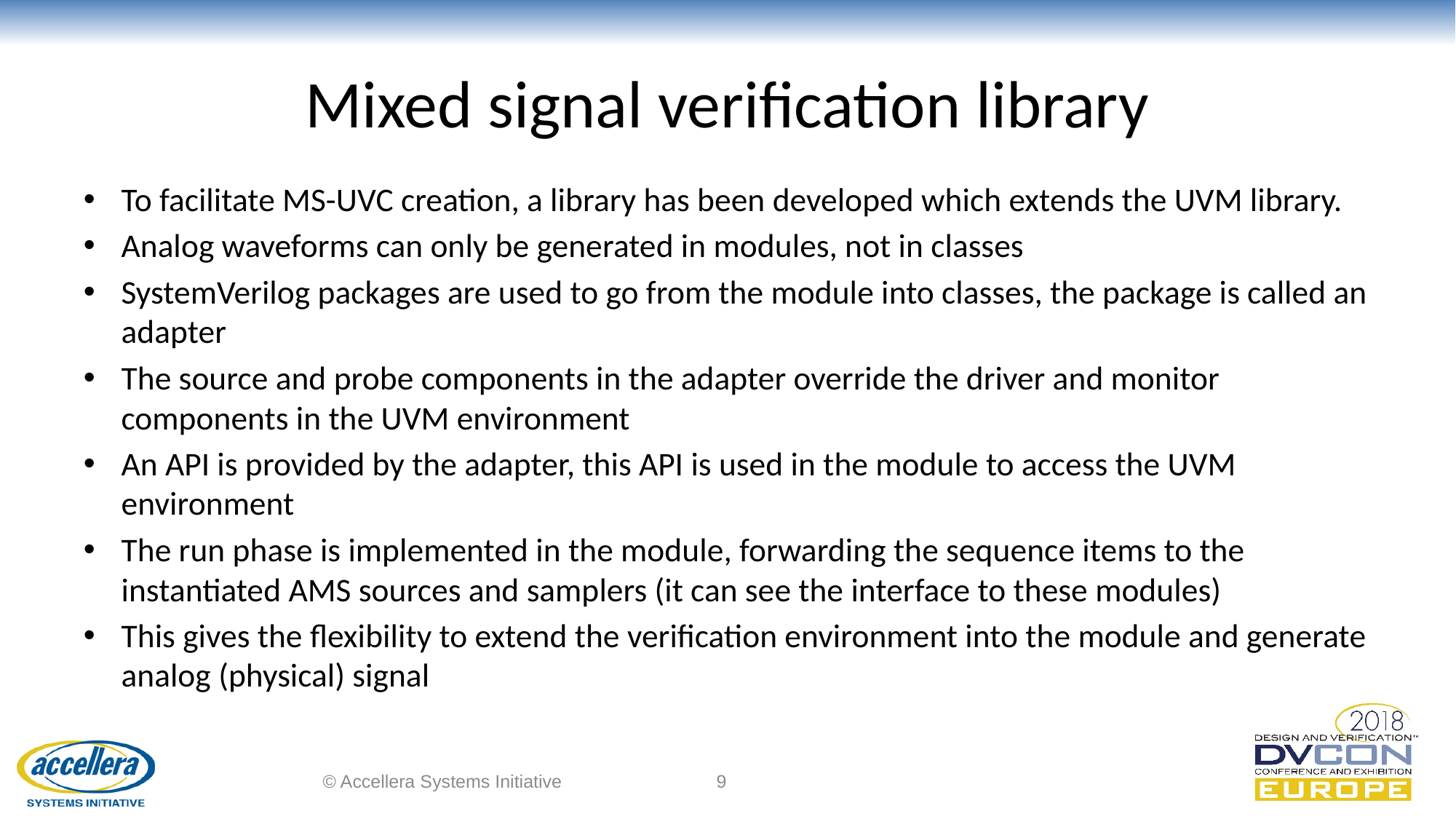

# Mixed signal verification library
To facilitate MS-UVC creation, a library has been developed which extends the UVM library.
Analog waveforms can only be generated in modules, not in classes
SystemVerilog packages are used to go from the module into classes, the package is called an adapter
The source and probe components in the adapter override the driver and monitor components in the UVM environment
An API is provided by the adapter, this API is used in the module to access the UVM environment
The run phase is implemented in the module, forwarding the sequence items to the instantiated AMS sources and samplers (it can see the interface to these modules)
This gives the flexibility to extend the verification environment into the module and generate analog (physical) signal
© Accellera Systems Initiative
9